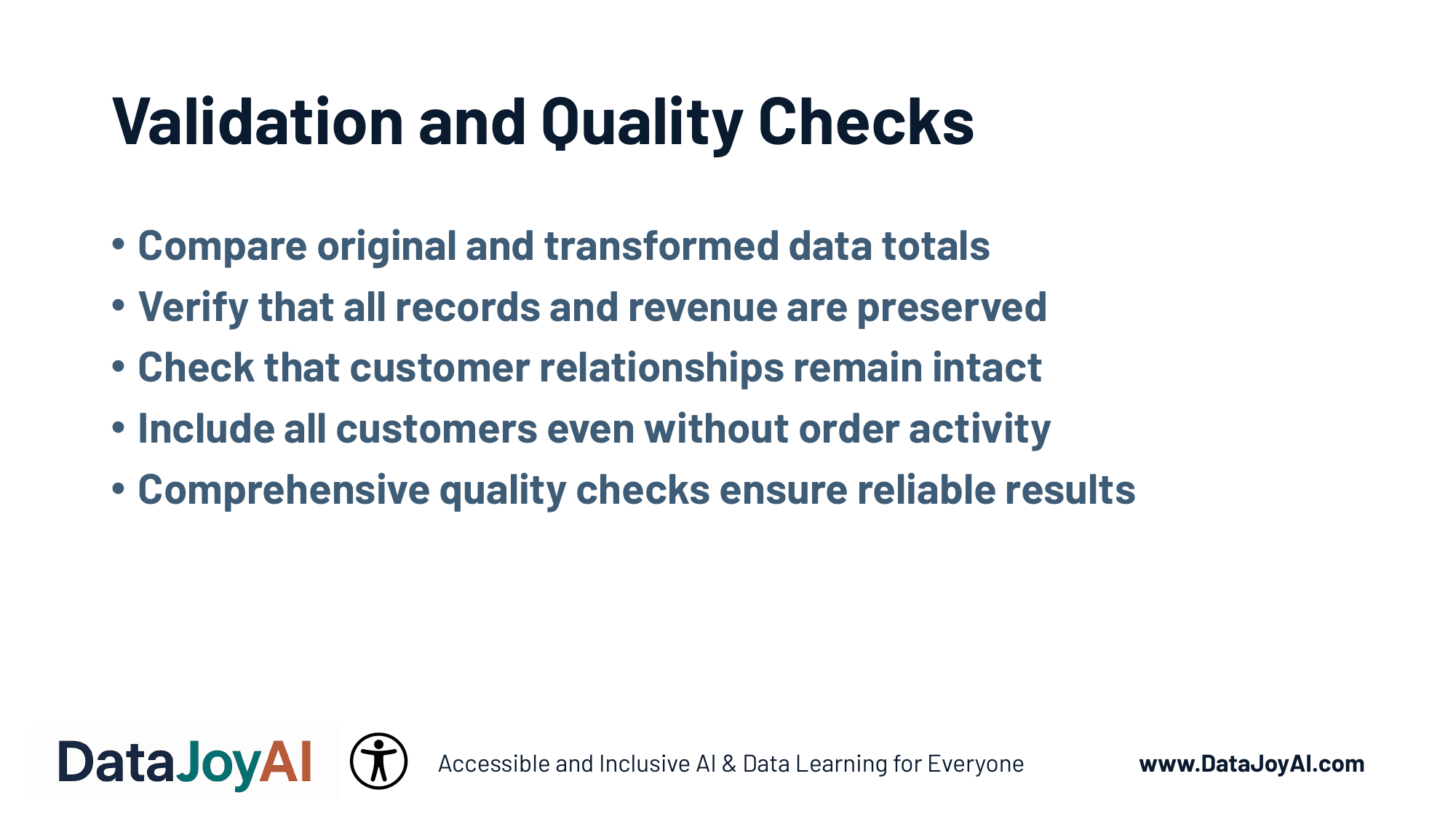

# Validation and Quality Checks
Compare original and transformed data totals
Verify that all records and revenue are preserved
Check that customer relationships remain intact
Include all customers even without order activity
Comprehensive quality checks ensure reliable results